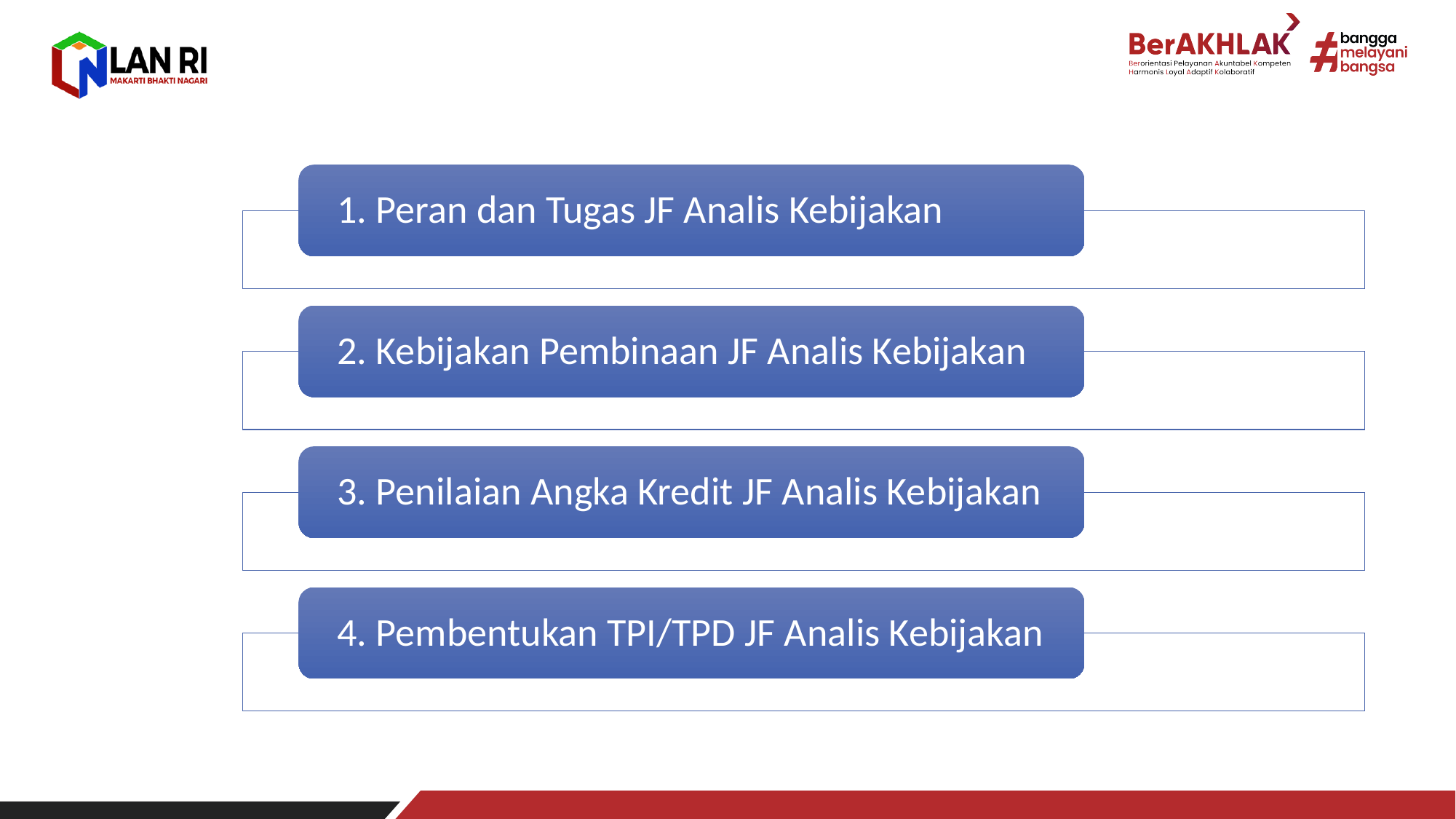

1. Peran dan Tugas JF Analis Kebijakan
2. Kebijakan Pembinaan JF Analis Kebijakan
3. Penilaian Angka Kredit JF Analis Kebijakan
4. Pembentukan TPI/TPD JF Analis Kebijakan